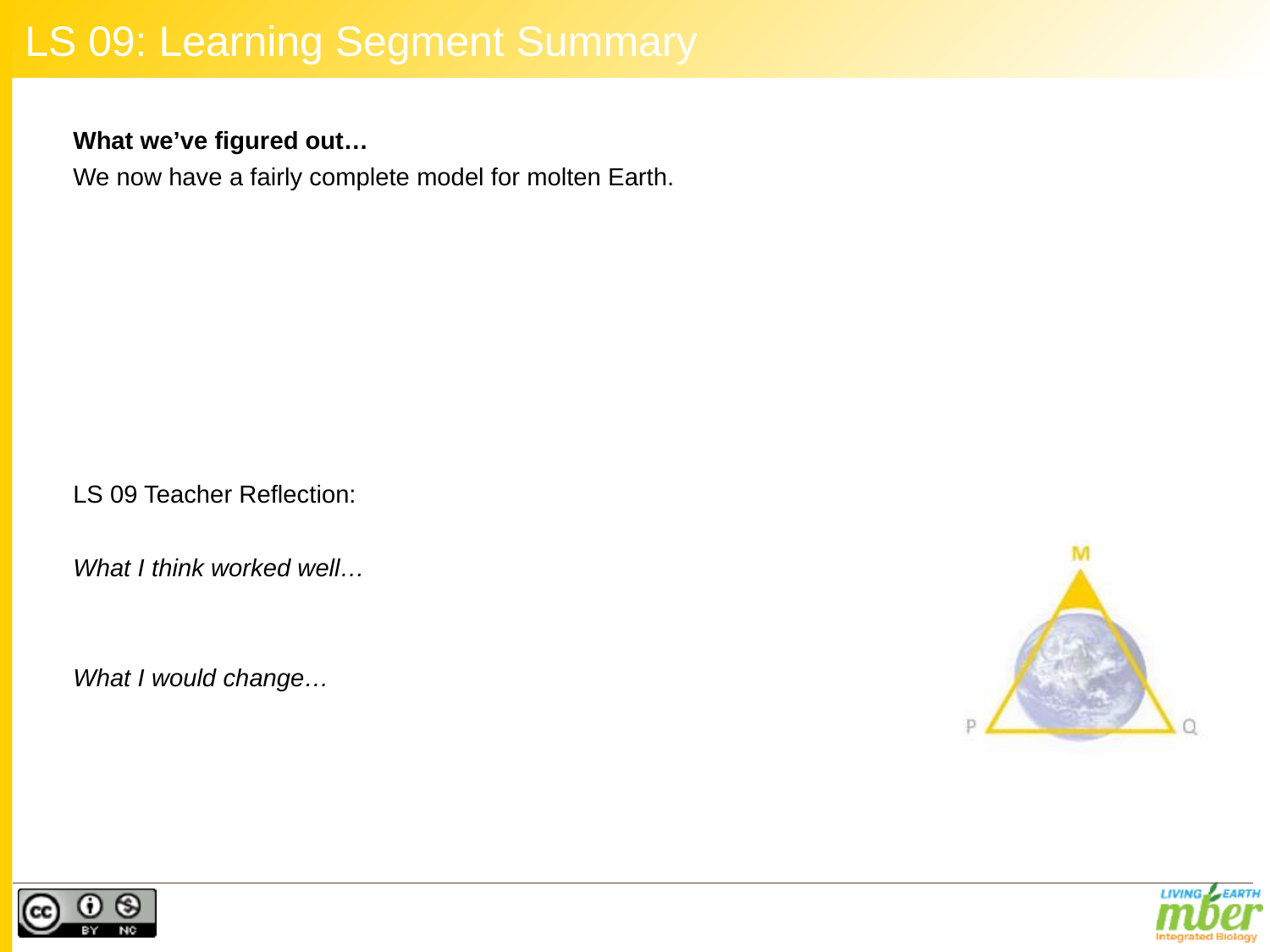

# LS 09: Learning Segment Summary
What we’ve figured out…
We now have a fairly complete model for molten Earth.

LS 09 Teacher Reflection:

What I think worked well…

What I would change…